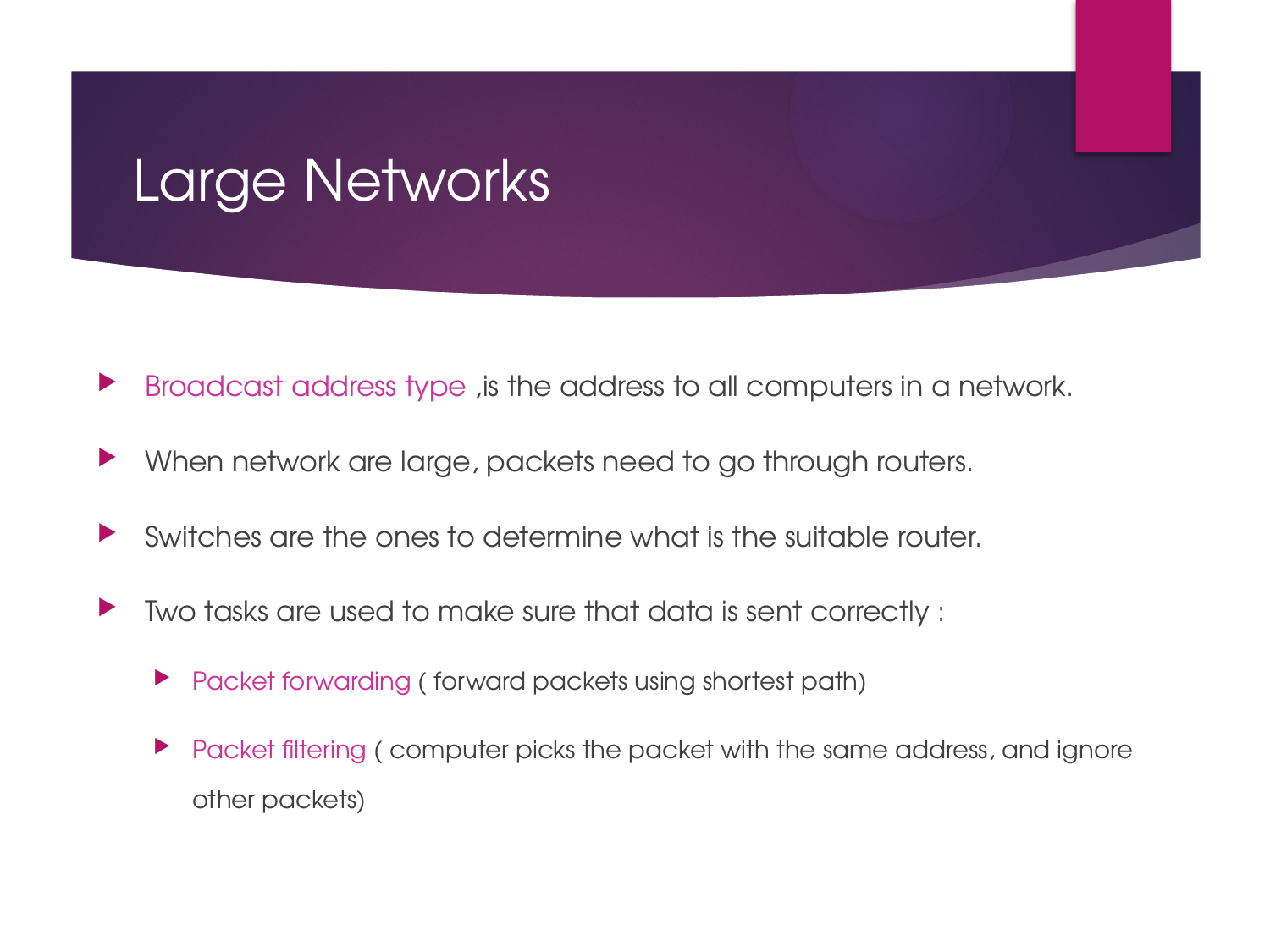

# Large Networks
Broadcast address type ,is the address to all computers in a network.
When network are large, packets need to go through routers.
Switches are the ones to determine what is the suitable router.
Two tasks are used to make sure that data is sent correctly :
Packet forwarding ( forward packets using shortest path)
Packet filtering ( computer picks the packet with the same address, and ignore other packets)